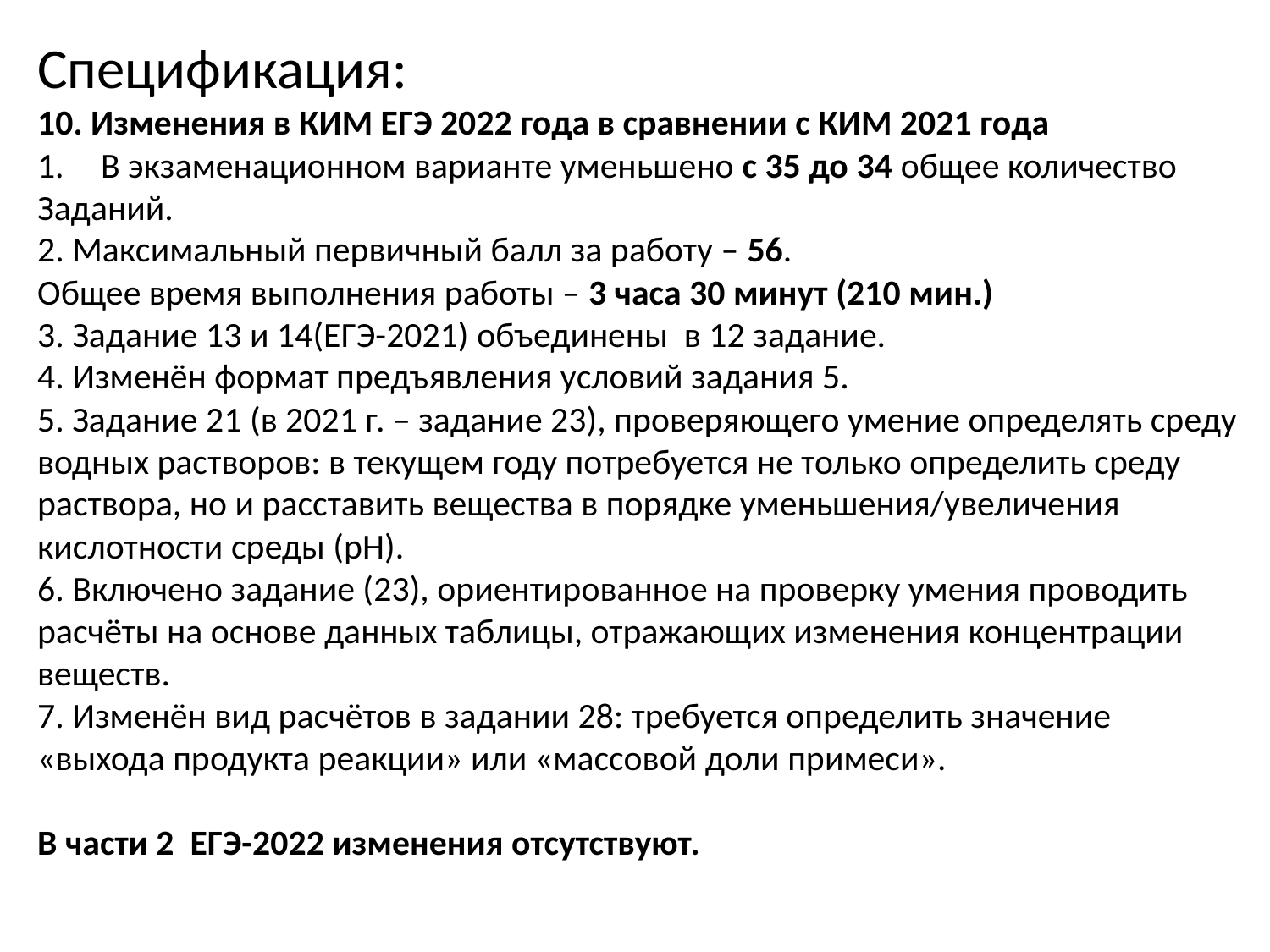

Спецификация:
10. Изменения в КИМ ЕГЭ 2022 года в сравнении с КИМ 2021 года
В экзаменационном варианте уменьшено с 35 до 34 общее количество
Заданий.
2. Максимальный первичный балл за работу – 56.
Общее время выполнения работы – 3 часа 30 минут (210 мин.)
3. Задание 13 и 14(ЕГЭ-2021) объединены  в 12 задание.
4. Изменён формат предъявления условий задания 5.
5. Задание 21 (в 2021 г. – задание 23), проверяющего умение определять среду водных растворов: в текущем году потребуется не только определить среду раствора, но и расставить вещества в порядке уменьшения/увеличения кислотности среды (рН).
6. Включено задание (23), ориентированное на проверку умения проводить расчёты на основе данных таблицы, отражающих изменения концентрации веществ.
7. Изменён вид расчётов в задании 28: требуется определить значение
«выхода продукта реакции» или «массовой доли примеси».

В части 2  ЕГЭ-2022 изменения отсутствуют.